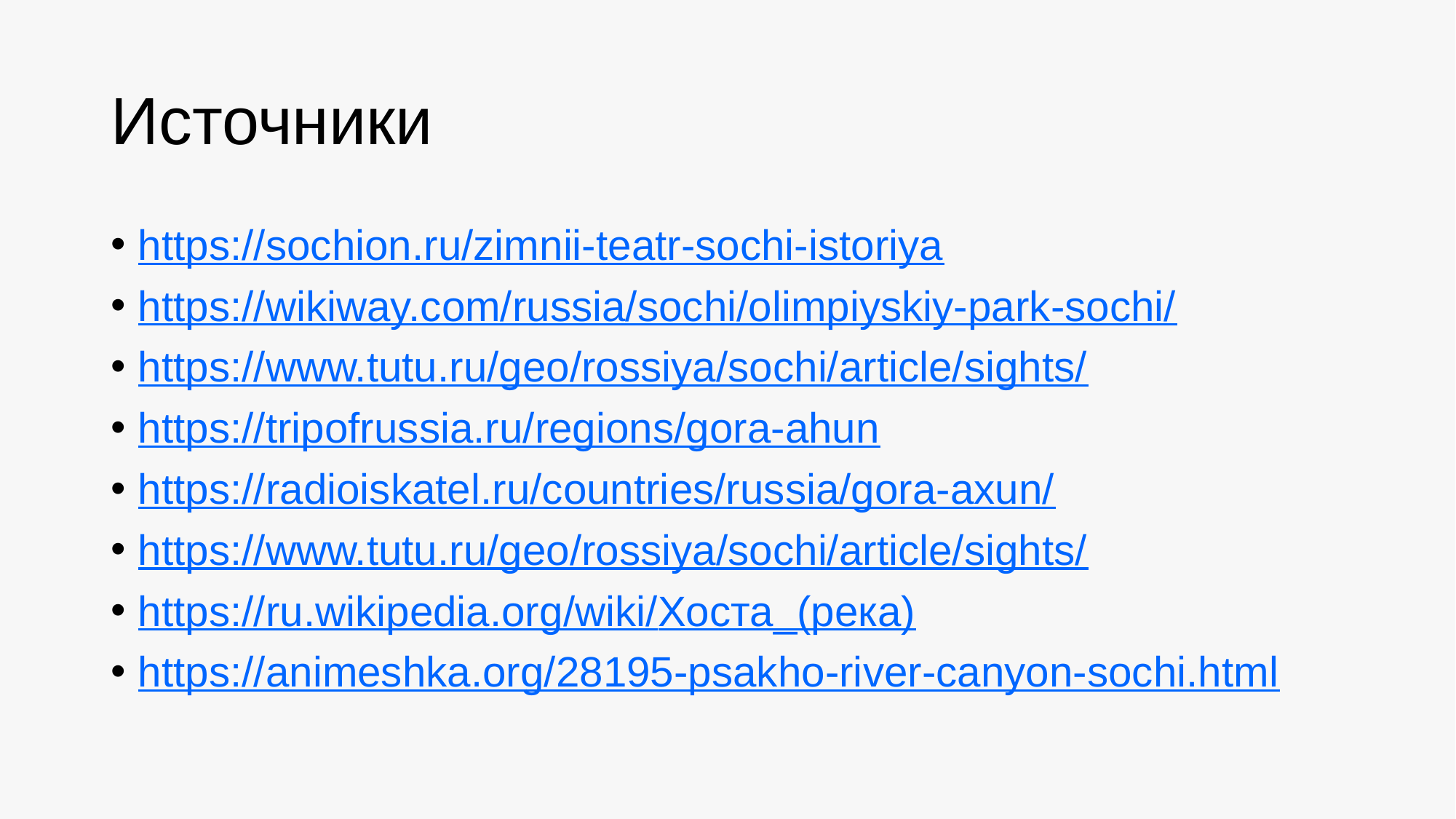

# Источники
https://sochion.ru/zimnii-teatr-sochi-istoriya
https://wikiway.com/russia/sochi/olimpiyskiy-park-sochi/
https://www.tutu.ru/geo/rossiya/sochi/article/sights/
https://tripofrussia.ru/regions/gora-ahun
https://radioiskatel.ru/countries/russia/gora-axun/
https://www.tutu.ru/geo/rossiya/sochi/article/sights/
https://ru.wikipedia.org/wiki/Хоста_(река)
https://animeshka.org/28195-psakho-river-canyon-sochi.html